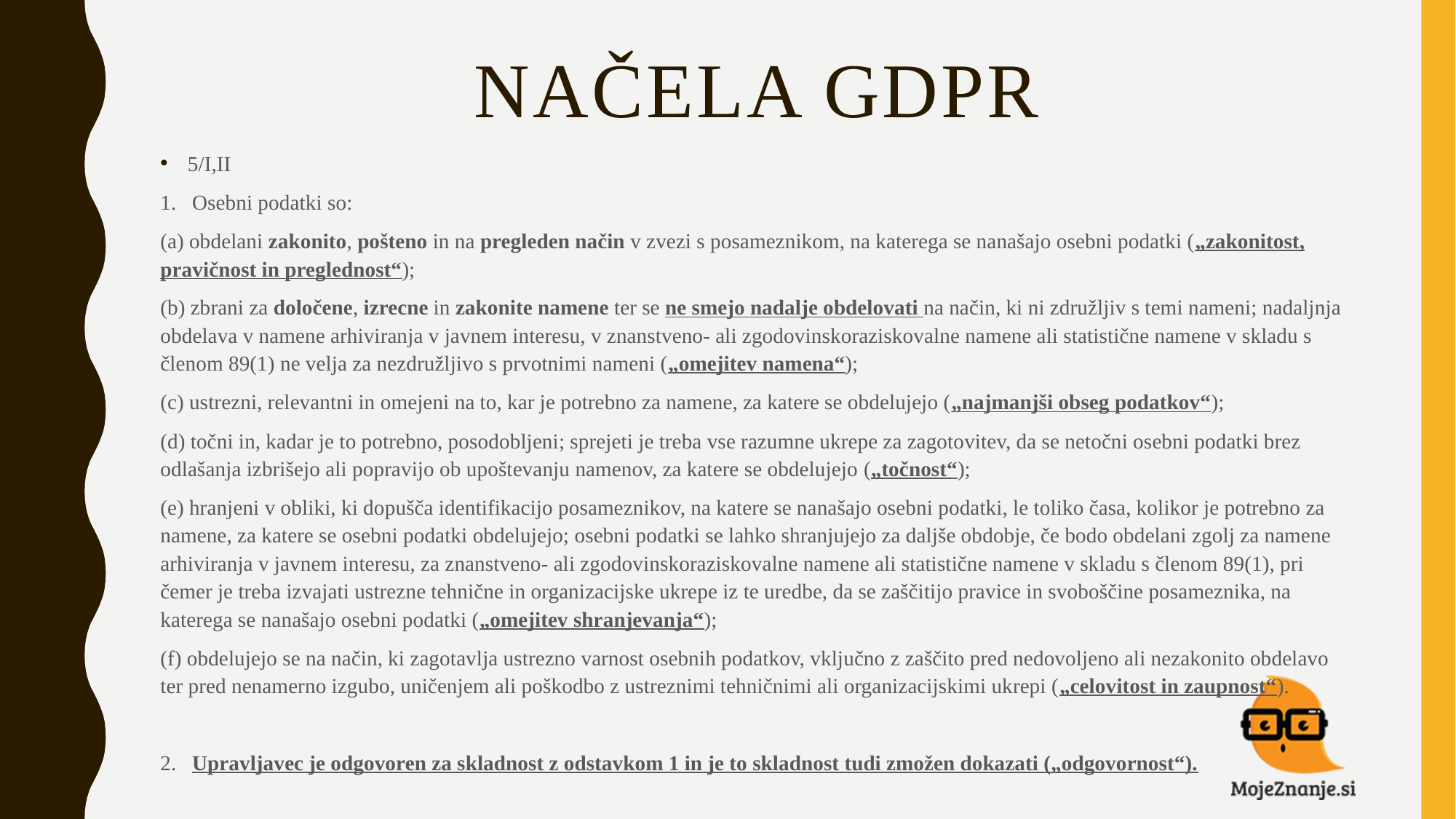

# NAČELA GDPR
5/I,II
1.   Osebni podatki so:
(a) obdelani zakonito, pošteno in na pregleden način v zvezi s posameznikom, na katerega se nanašajo osebni podatki („zakonitost, pravičnost in preglednost“);
(b) zbrani za določene, izrecne in zakonite namene ter se ne smejo nadalje obdelovati na način, ki ni združljiv s temi nameni; nadaljnja obdelava v namene arhiviranja v javnem interesu, v znanstveno- ali zgodovinskoraziskovalne namene ali statistične namene v skladu s členom 89(1) ne velja za nezdružljivo s prvotnimi nameni („omejitev namena“);
(c) ustrezni, relevantni in omejeni na to, kar je potrebno za namene, za katere se obdelujejo („najmanjši obseg podatkov“);
(d) točni in, kadar je to potrebno, posodobljeni; sprejeti je treba vse razumne ukrepe za zagotovitev, da se netočni osebni podatki brez odlašanja izbrišejo ali popravijo ob upoštevanju namenov, za katere se obdelujejo („točnost“);
(e) hranjeni v obliki, ki dopušča identifikacijo posameznikov, na katere se nanašajo osebni podatki, le toliko časa, kolikor je potrebno za namene, za katere se osebni podatki obdelujejo; osebni podatki se lahko shranjujejo za daljše obdobje, če bodo obdelani zgolj za namene arhiviranja v javnem interesu, za znanstveno- ali zgodovinskoraziskovalne namene ali statistične namene v skladu s členom 89(1), pri čemer je treba izvajati ustrezne tehnične in organizacijske ukrepe iz te uredbe, da se zaščitijo pravice in svoboščine posameznika, na katerega se nanašajo osebni podatki („omejitev shranjevanja“);
(f) obdelujejo se na način, ki zagotavlja ustrezno varnost osebnih podatkov, vključno z zaščito pred nedovoljeno ali nezakonito obdelavo ter pred nenamerno izgubo, uničenjem ali poškodbo z ustreznimi tehničnimi ali organizacijskimi ukrepi („celovitost in zaupnost“).

2.   Upravljavec je odgovoren za skladnost z odstavkom 1 in je to skladnost tudi zmožen dokazati („odgovornost“).